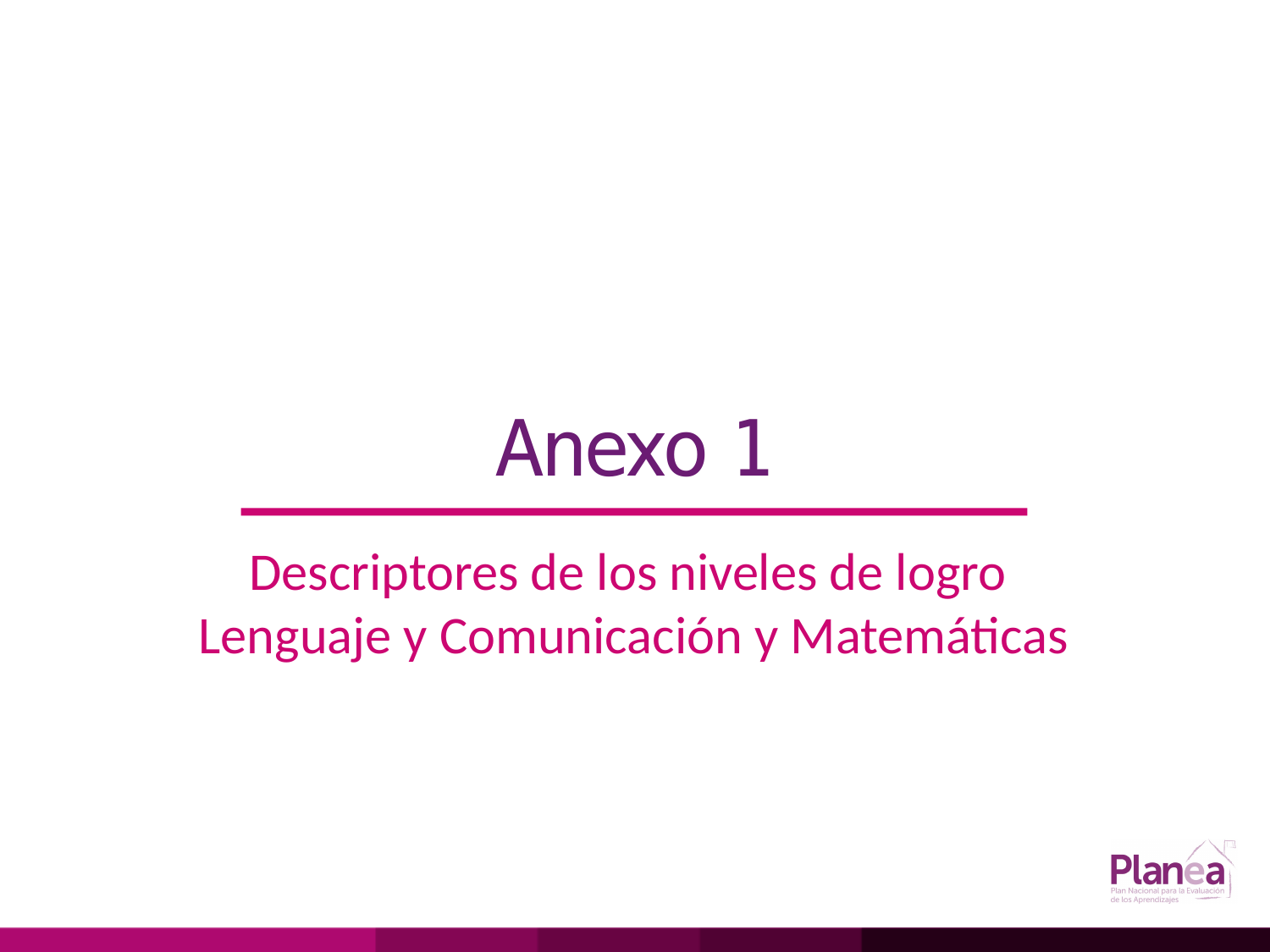

# Anexo 1

Descriptores de los niveles de logro
Lenguaje y Comunicación y Matemáticas